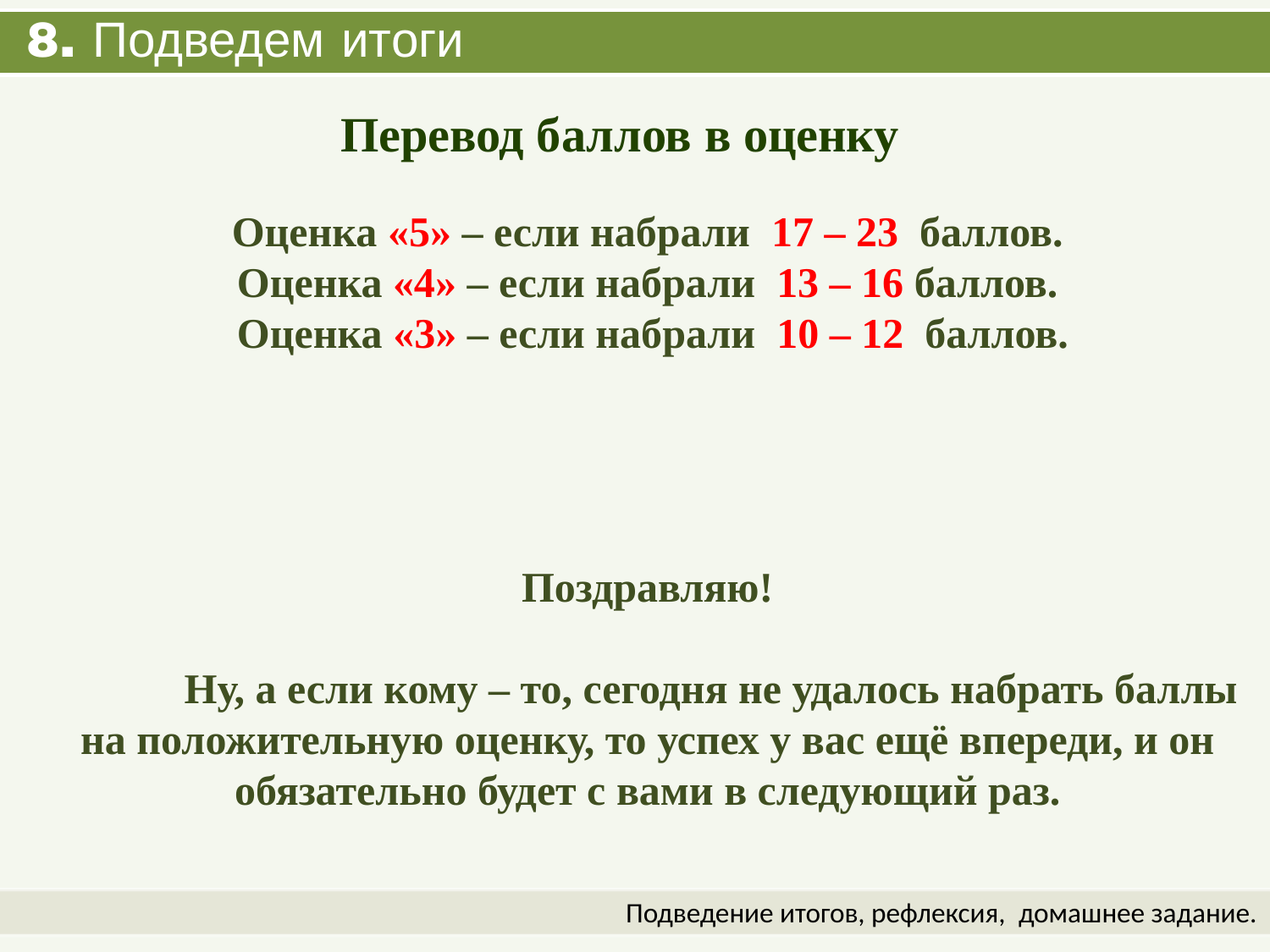

# 8. Подведем итоги

Перевод баллов в оценку

Оценка «5» – если набрали  17 – 23  баллов.
Оценка «4» – если набрали  13 – 16 баллов.
 Оценка «3» – если набрали  10 – 12  баллов.

Поздравляю!

            Ну, а если кому – то, сегодня не удалось набрать баллы на положительную оценку, то успех у вас ещё впереди, и он обязательно будет с вами в следующий раз.
Подведение итогов, рефлексия,  домашнее задание.